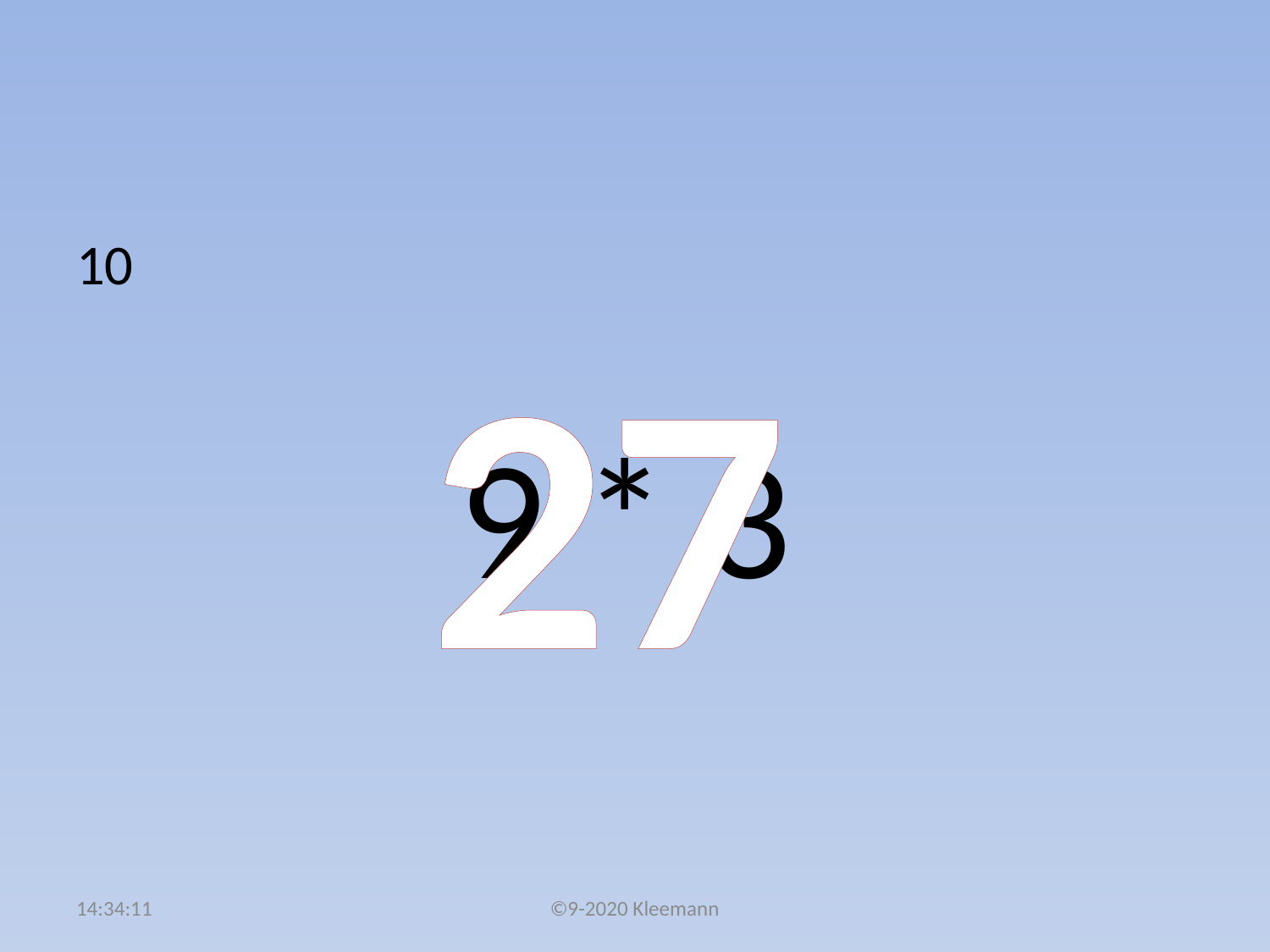

#
10

          9 * 3
27
14:34:11
©9-2020 Kleemann